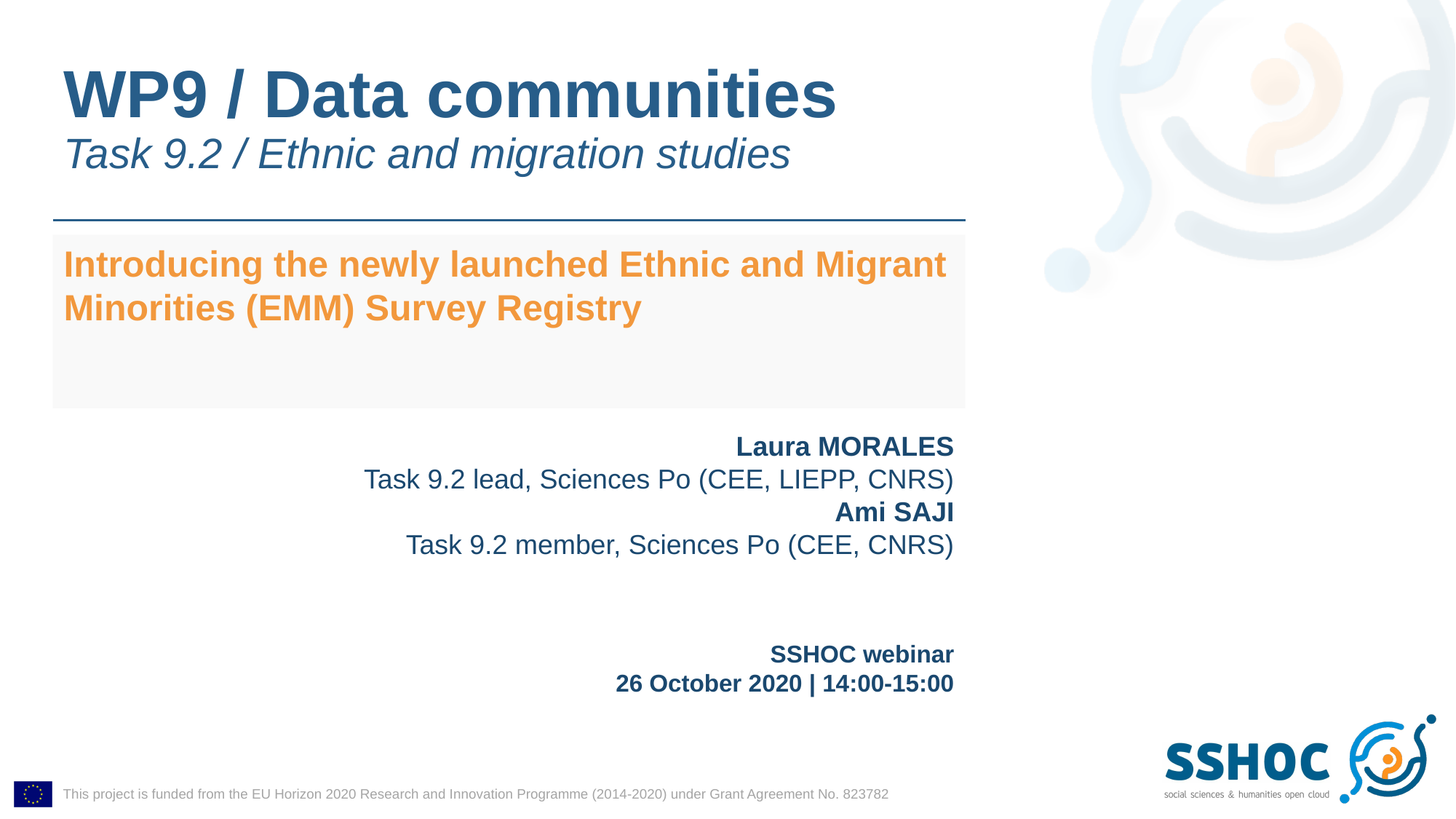

# WP9 / Data communities Task 9.2 / Ethnic and migration studies
Introducing the newly launched Ethnic and Migrant Minorities (EMM) Survey Registry
Laura MORALES
Task 9.2 lead, Sciences Po (CEE, LIEPP, CNRS)
Ami SAJI
Task 9.2 member, Sciences Po (CEE, CNRS)
SSHOC webinar
26 October 2020 | 14:00-15:00